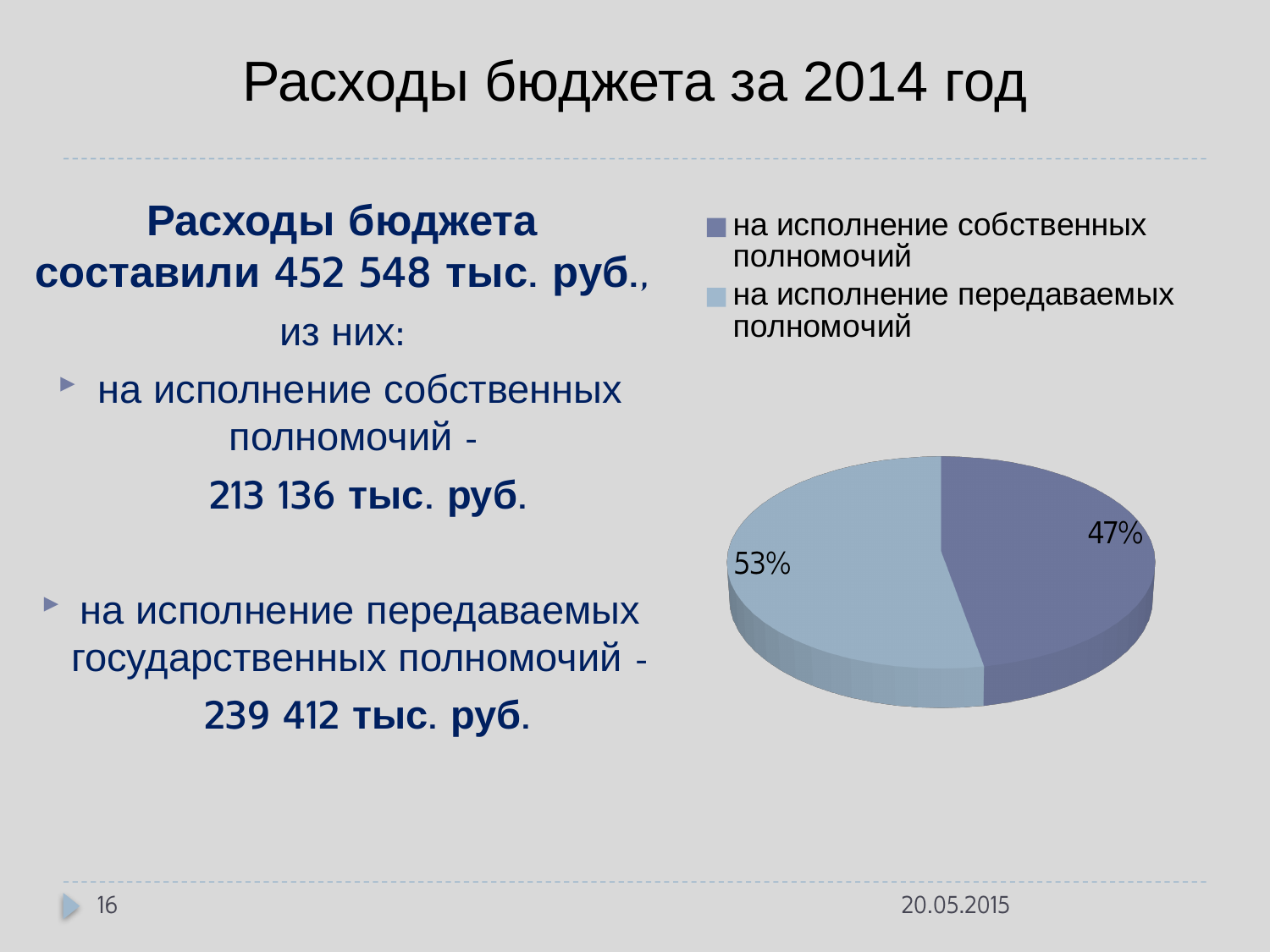

# Расходы бюджета за 2014 год
Расходы бюджета составили 452 548 тыс. руб.,
из них:
на исполнение собственных полномочий -
     213 136 тыс. руб.

на исполнение передаваемых государственных полномочий -
     239 412 тыс. руб.

[unsupported chart]

16
20.05.2015